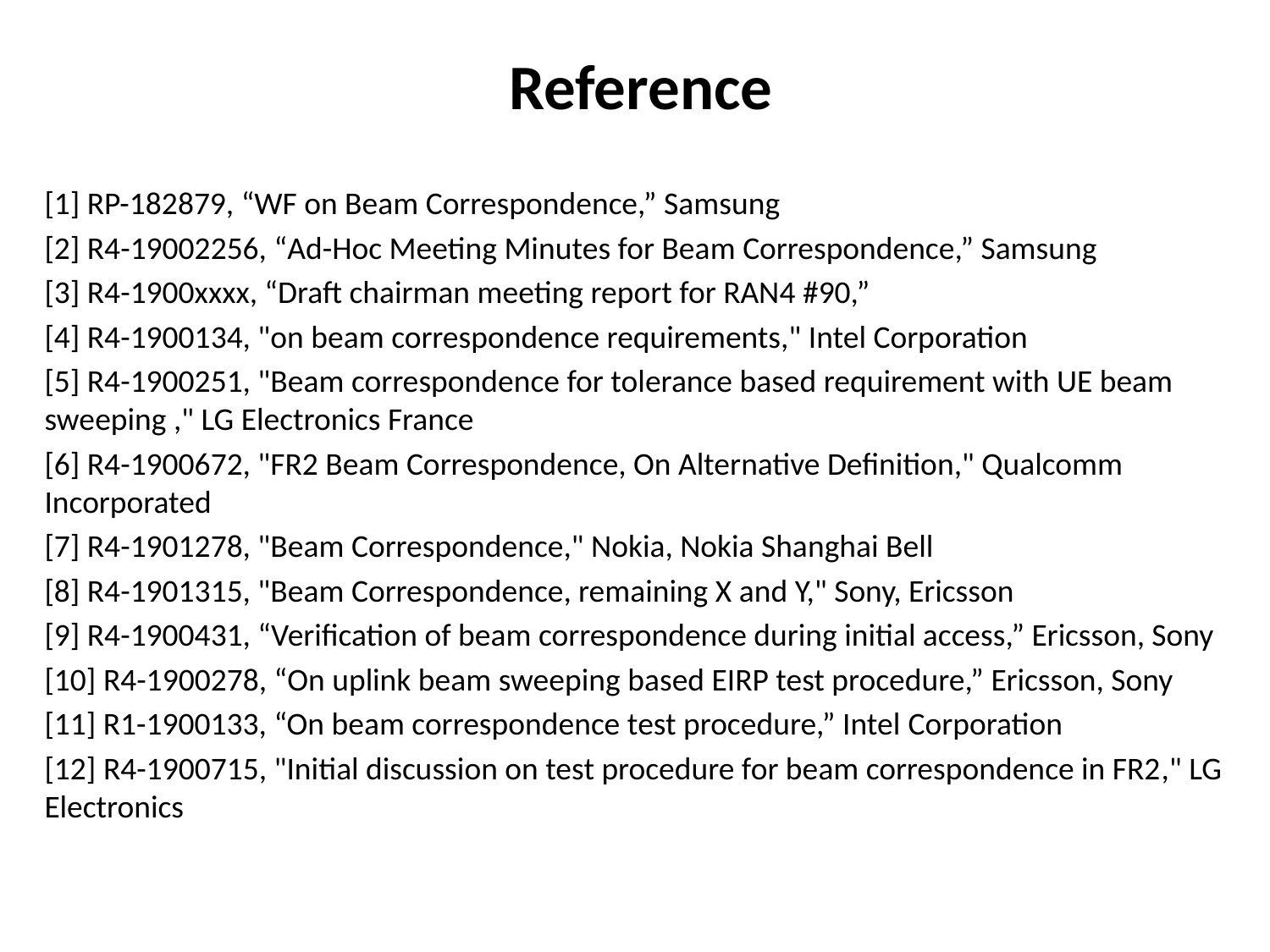

# Reference
[1] RP-182879, “WF on Beam Correspondence,” Samsung
[2] R4-19002256, “Ad-Hoc Meeting Minutes for Beam Correspondence,” Samsung
[3] R4-1900xxxx, “Draft chairman meeting report for RAN4 #90,”
[4] R4-1900134, "on beam correspondence requirements," Intel Corporation
[5] R4-1900251, "Beam correspondence for tolerance based requirement with UE beam sweeping ," LG Electronics France
[6] R4-1900672, "FR2 Beam Correspondence, On Alternative Definition," Qualcomm Incorporated
[7] R4-1901278, "Beam Correspondence," Nokia, Nokia Shanghai Bell
[8] R4-1901315, "Beam Correspondence, remaining X and Y," Sony, Ericsson
[9] R4-1900431, “Verification of beam correspondence during initial access,” Ericsson, Sony
[10] R4-1900278, “On uplink beam sweeping based EIRP test procedure,” Ericsson, Sony
[11] R1-1900133, “On beam correspondence test procedure,” Intel Corporation
[12] R4-1900715, "Initial discussion on test procedure for beam correspondence in FR2," LG Electronics